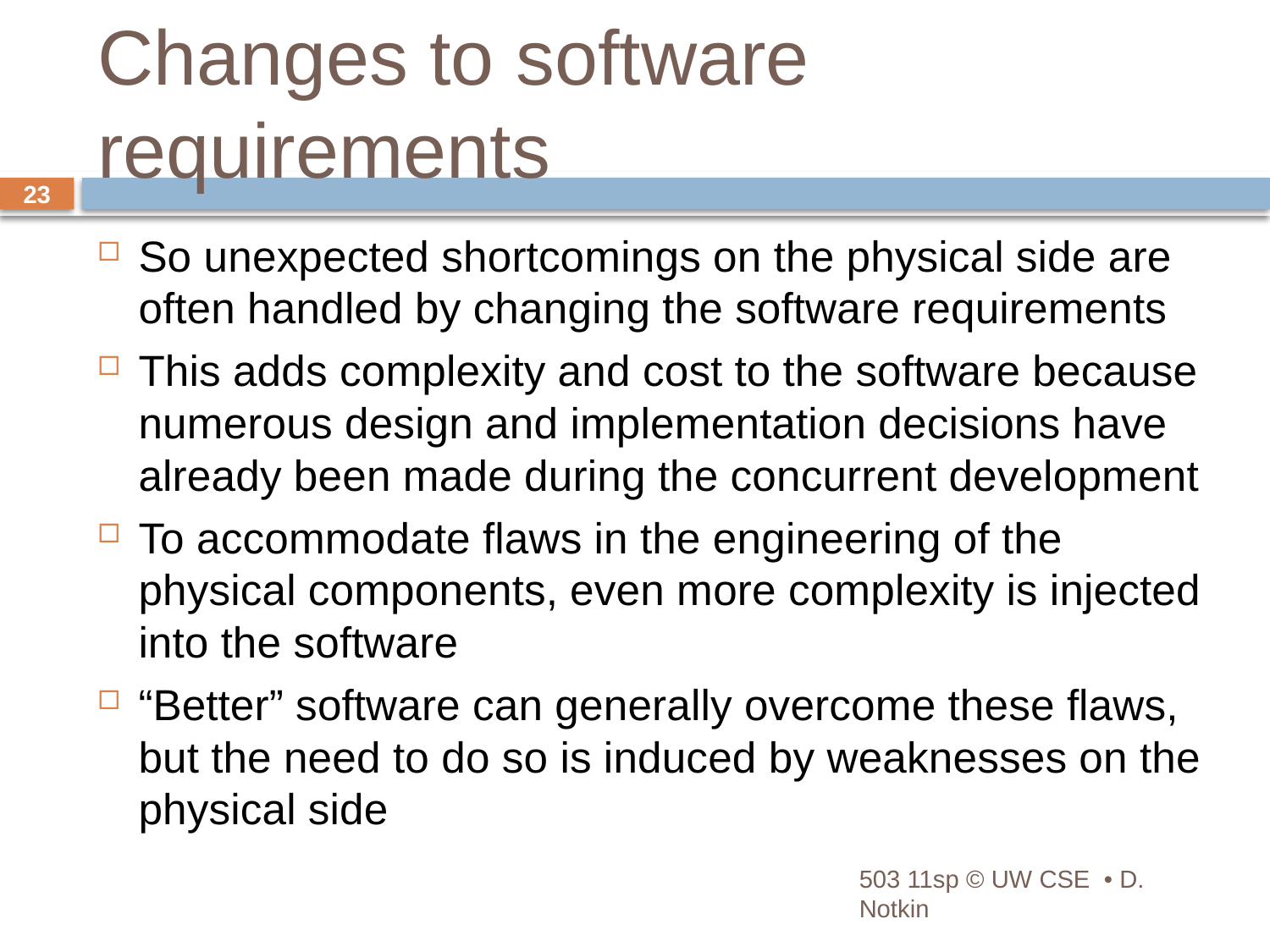

# Changes to software requirements
23
So unexpected shortcomings on the physical side are often handled by changing the software requirements
This adds complexity and cost to the software because numerous design and implementation decisions have already been made during the concurrent development
To accommodate flaws in the engineering of the physical components, even more complexity is injected into the software
“Better” software can generally overcome these flaws, but the need to do so is induced by weaknesses on the physical side

503 11sp © UW CSE  • D. Notkin